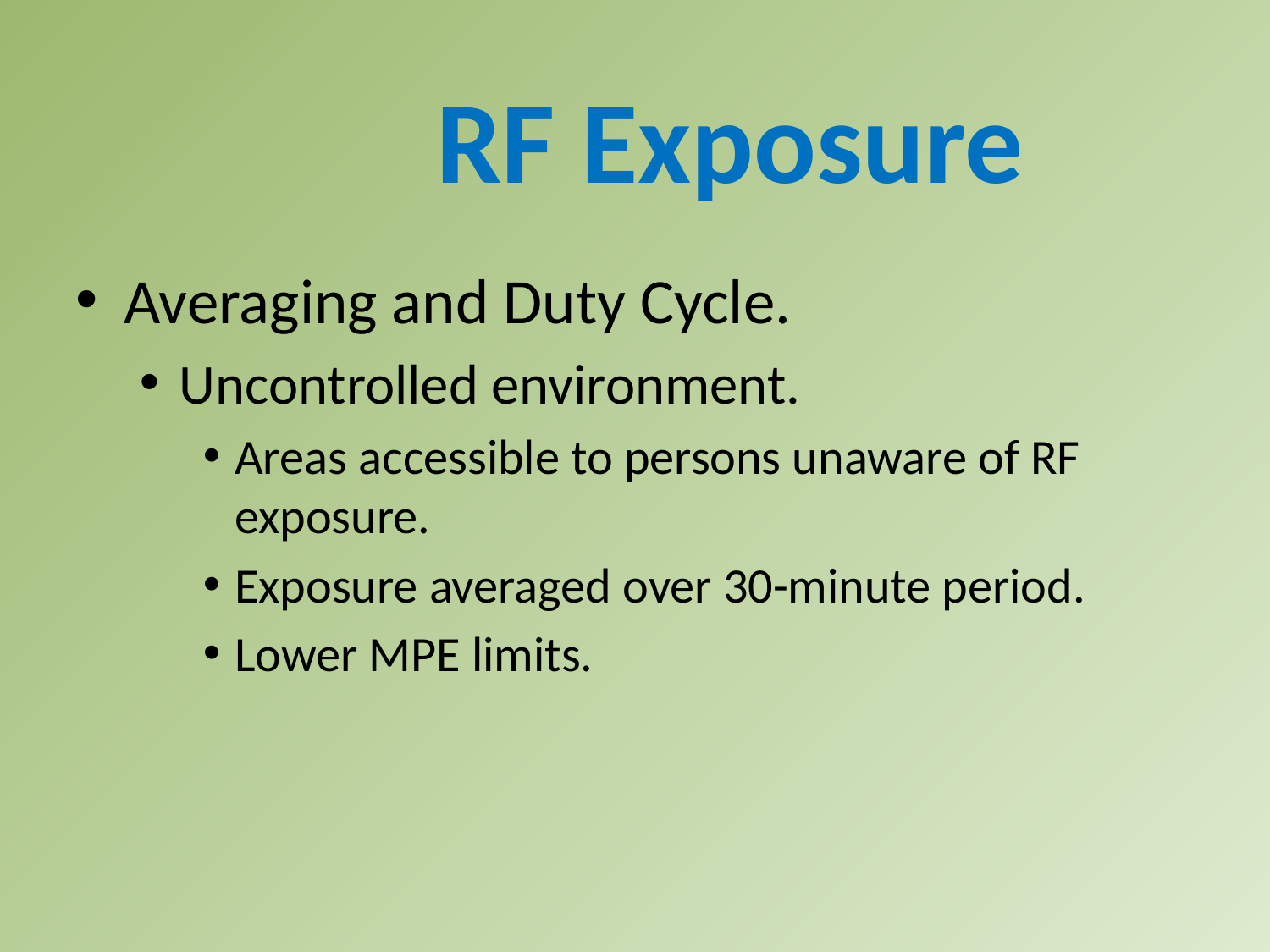

RF Exposure
Averaging and Duty Cycle.
Uncontrolled environment.
Areas accessible to persons unaware of RF exposure.
Exposure averaged over 30-minute period.
Lower MPE limits.